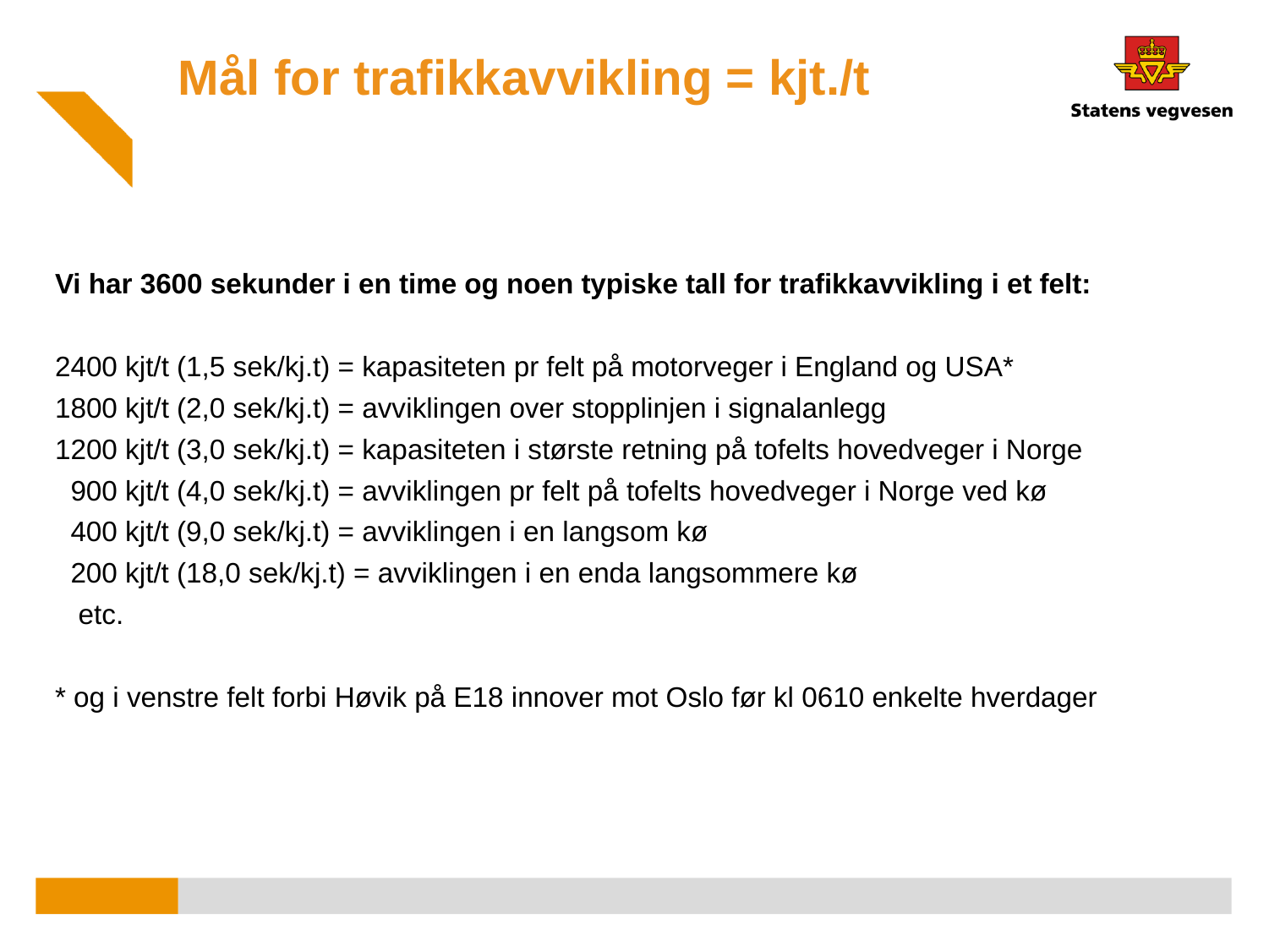

Mål for trafikkavvikling = kjt./t
Vi har 3600 sekunder i en time og noen typiske tall for trafikkavvikling i et felt:

2400 kjt/t (1,5 sek/kj.t) = kapasiteten pr felt på motorveger i England og USA*
1800 kjt/t (2,0 sek/kj.t) = avviklingen over stopplinjen i signalanlegg
1200 kjt/t (3,0 sek/kj.t) = kapasiteten i største retning på tofelts hovedveger i Norge
  900 kjt/t (4,0 sek/kj.t) = avviklingen pr felt på tofelts hovedveger i Norge ved kø
  400 kjt/t (9,0 sek/kj.t) = avviklingen i en langsom kø
  200 kjt/t (18,0 sek/kj.t) = avviklingen i en enda langsommere kø
   etc.

* og i venstre felt forbi Høvik på E18 innover mot Oslo før kl 0610 enkelte hverdager